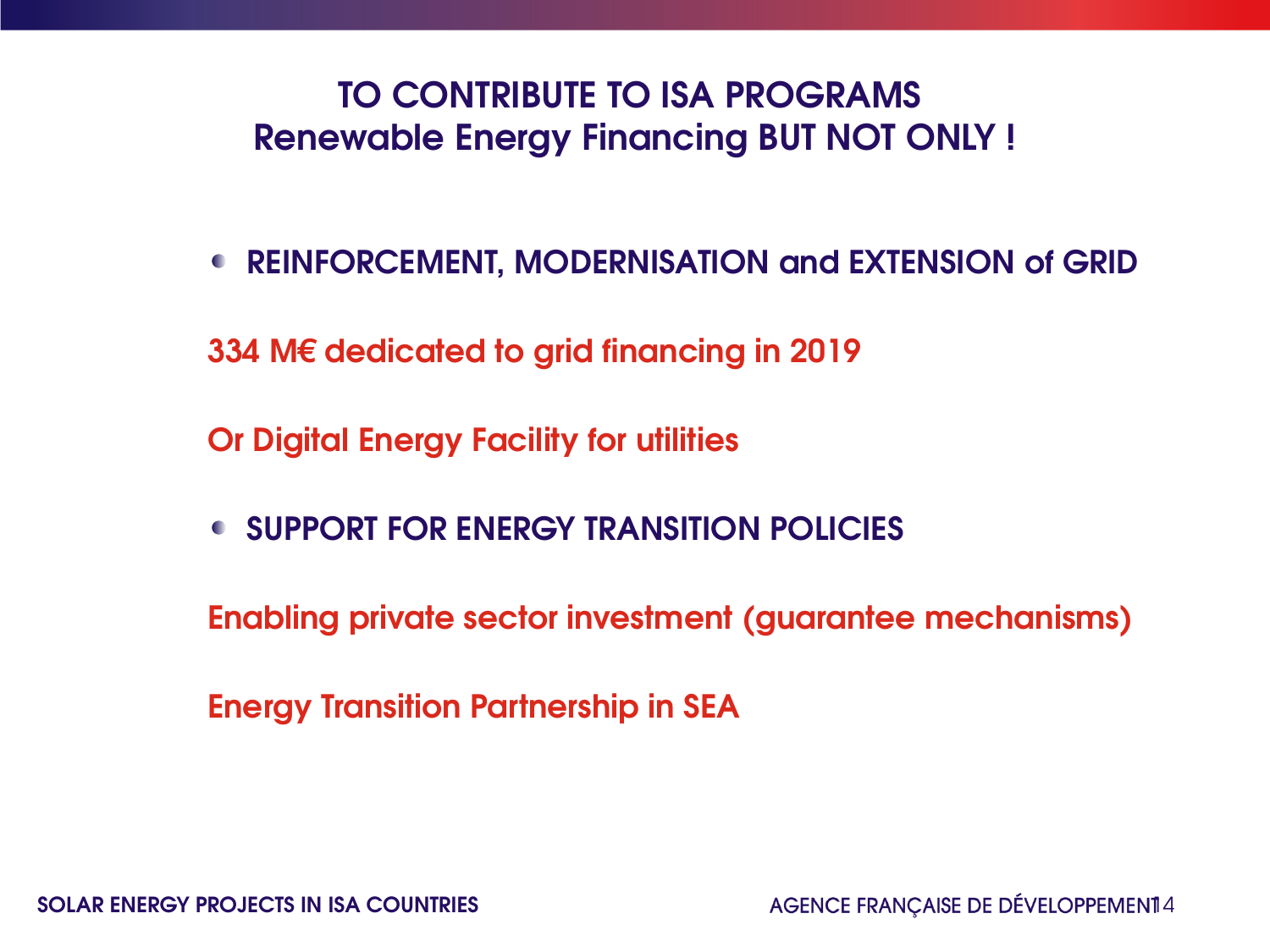

# TO CONTRIBUTE TO ISA PROGRAMS Renewable Energy Financing BUT NOT ONLY !
REINFORCEMENT, MODERNISATION and EXTENSION of GRID

334 M€ dedicated to grid financing in 2019

Or Digital Energy Facility for utilities

SUPPORT FOR ENERGY TRANSITION POLICIES

Enabling private sector investment (guarantee mechanisms)

Energy Transition Partnership in SEA

SOLAR ENERGY PROJECTS IN ISA COUNTRIES